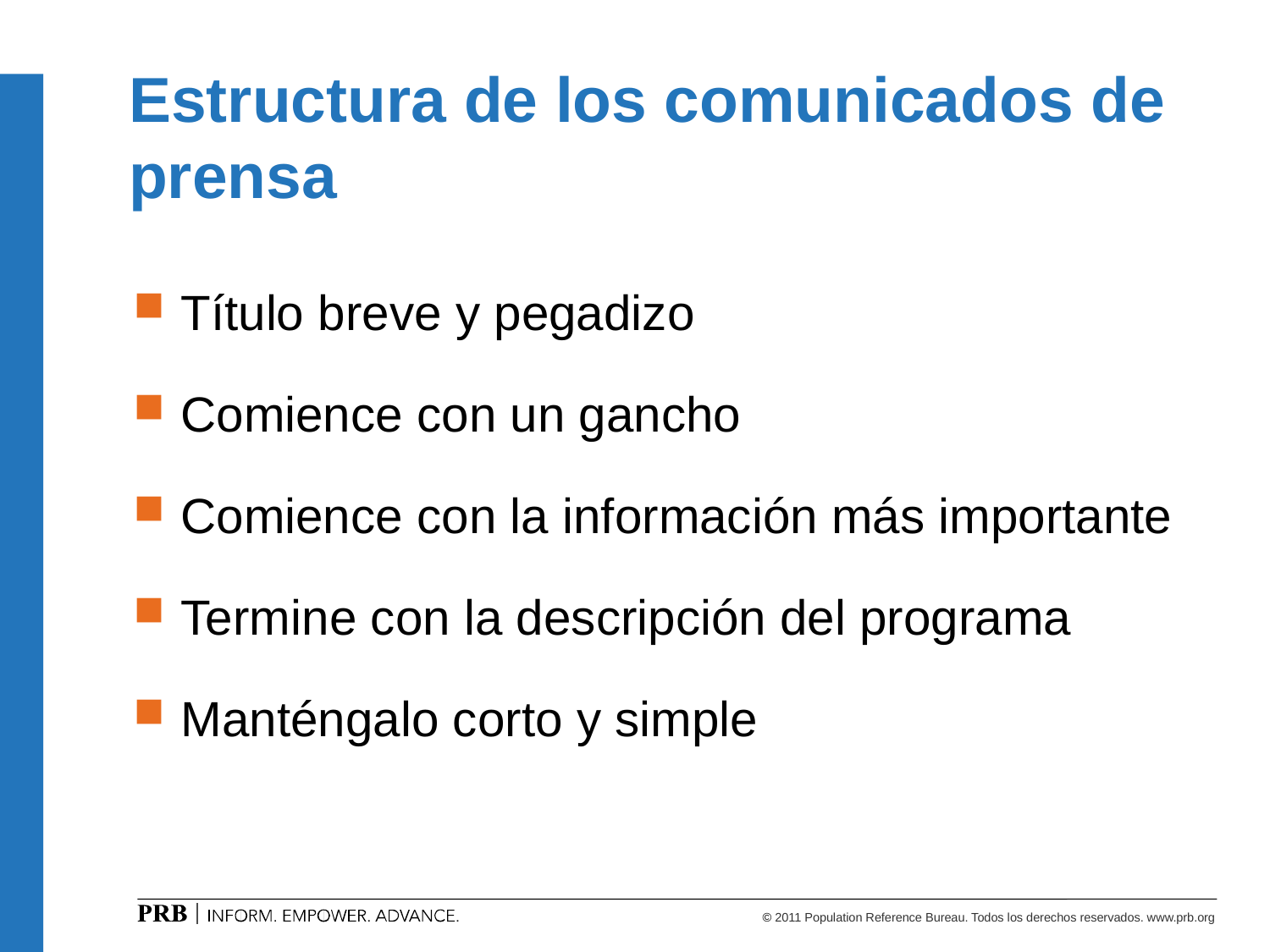

# Estructura de los comunicados de prensa
Título breve y pegadizo
Comience con un gancho
Comience con la información más importante
Termine con la descripción del programa
Manténgalo corto y simple